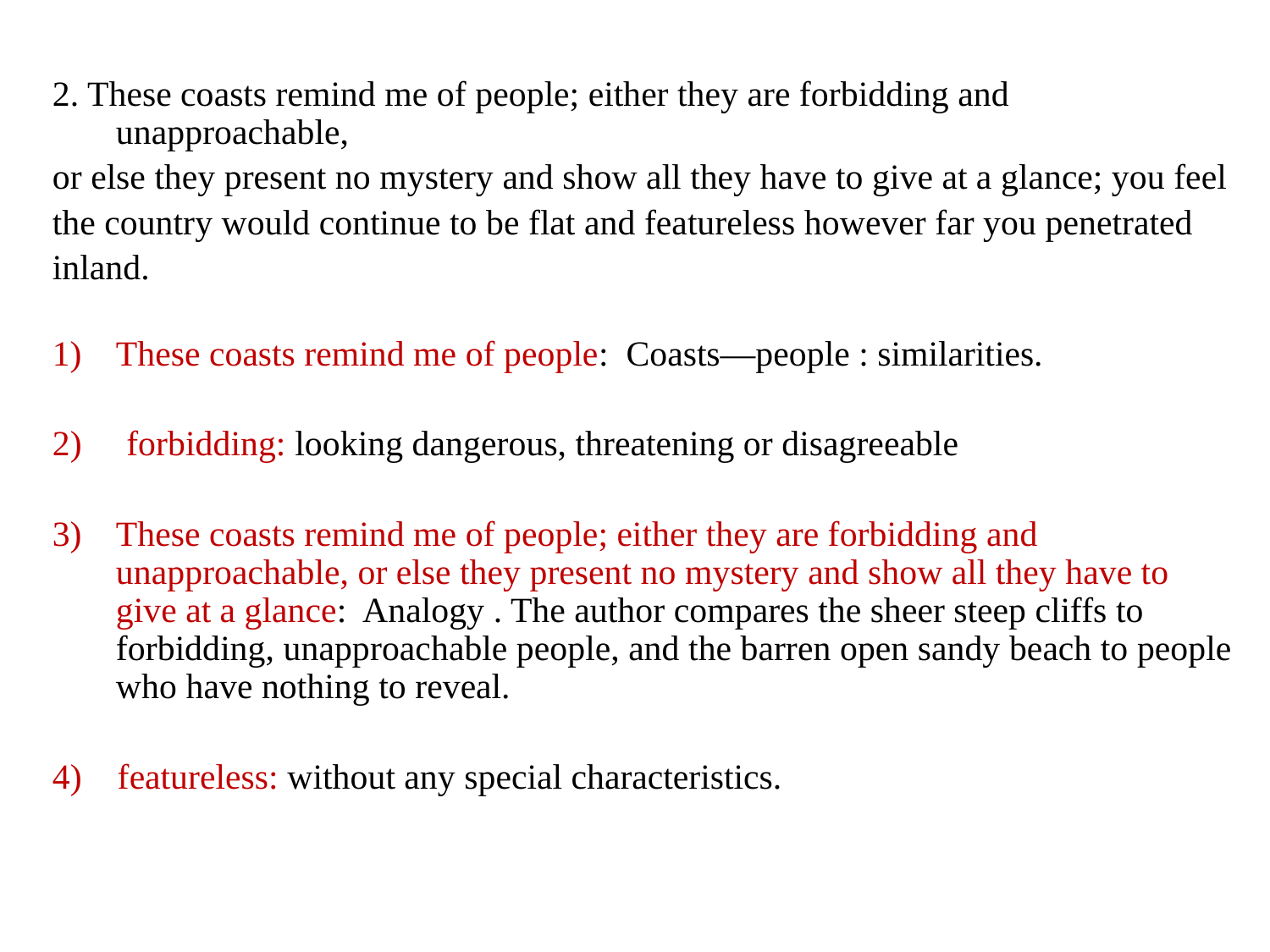

2. These coasts remind me of people; either they are forbidding and unapproachable,
or else they present no mystery and show all they have to give at a glance; you feel
the country would continue to be flat and featureless however far you penetrated
inland.

These coasts remind me of people:  Coasts—people : similarities.

2)     forbidding: looking dangerous, threatening or disagreeable

These coasts remind me of people; either they are forbidding and unapproachable, or else they present no mystery and show all they have to give at a glance:  Analogy . The author compares the sheer steep cliffs to forbidding, unapproachable people, and the barren open sandy beach to people who have nothing to reveal.

4)    featureless: without any special characteristics.